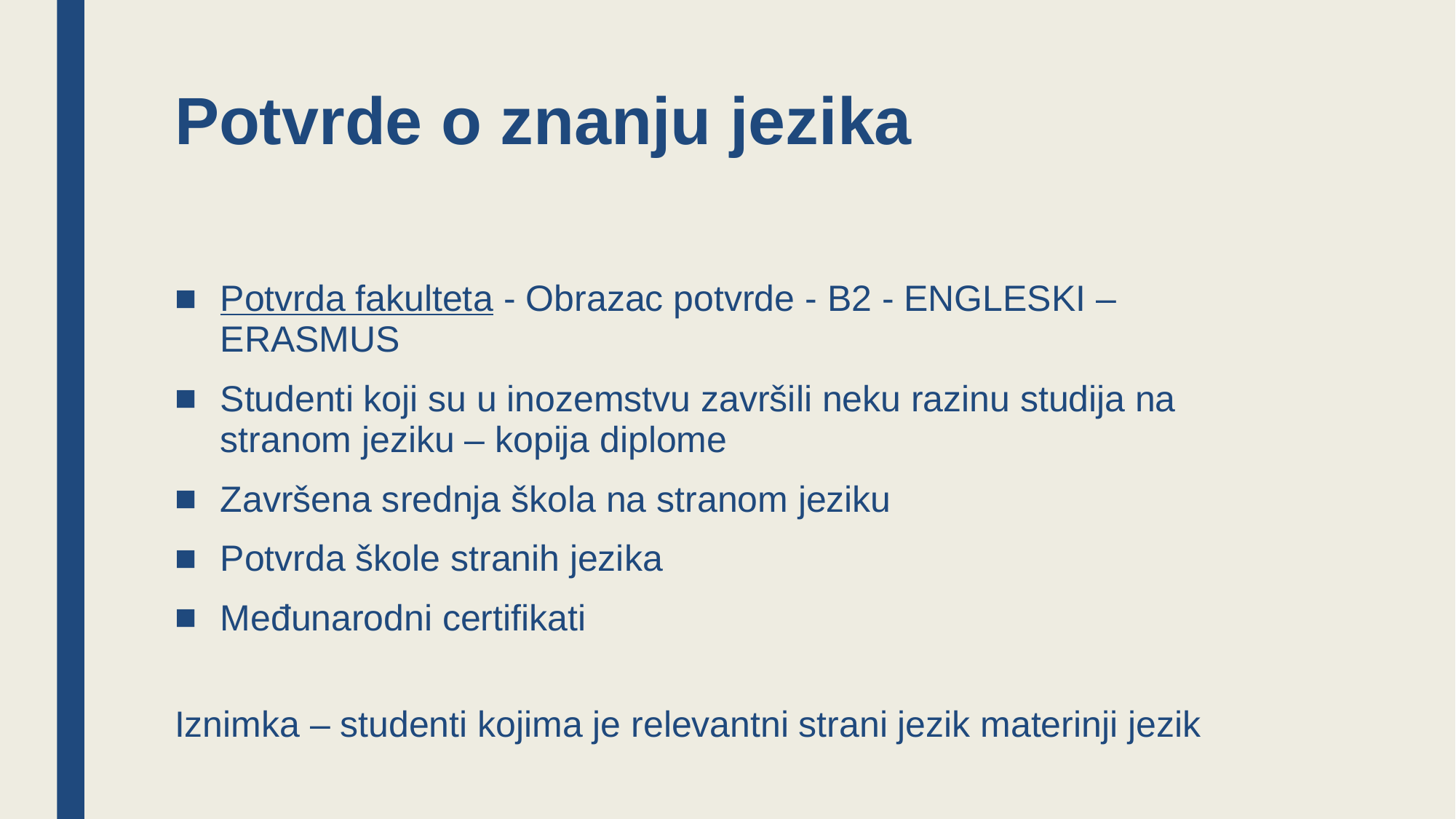

# Potvrde o znanju jezika
Potvrda fakulteta - Obrazac potvrde - B2 - ENGLESKI – ERASMUS
Studenti koji su u inozemstvu završili neku razinu studija na stranom jeziku – kopija diplome
Završena srednja škola na stranom jeziku
Potvrda škole stranih jezika
Međunarodni certifikati
Iznimka – studenti kojima je relevantni strani jezik materinji jezik